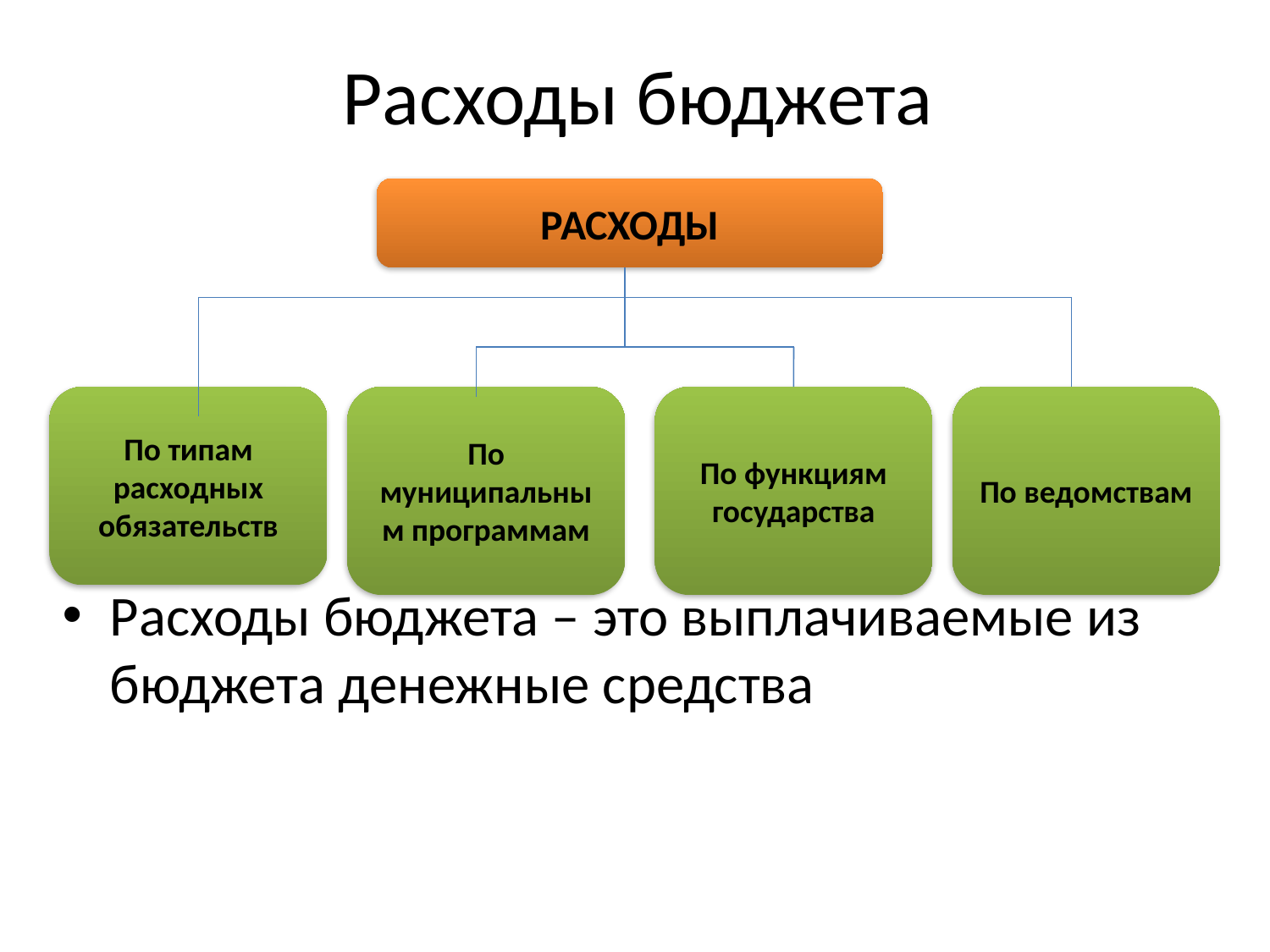

# Расходы бюджета

Расходы бюджета – это выплачиваемые из бюджета денежные средства

РАСХОДЫ
По типам расходных обязательств
По муниципальным программам
По функциям государства
По ведомствам